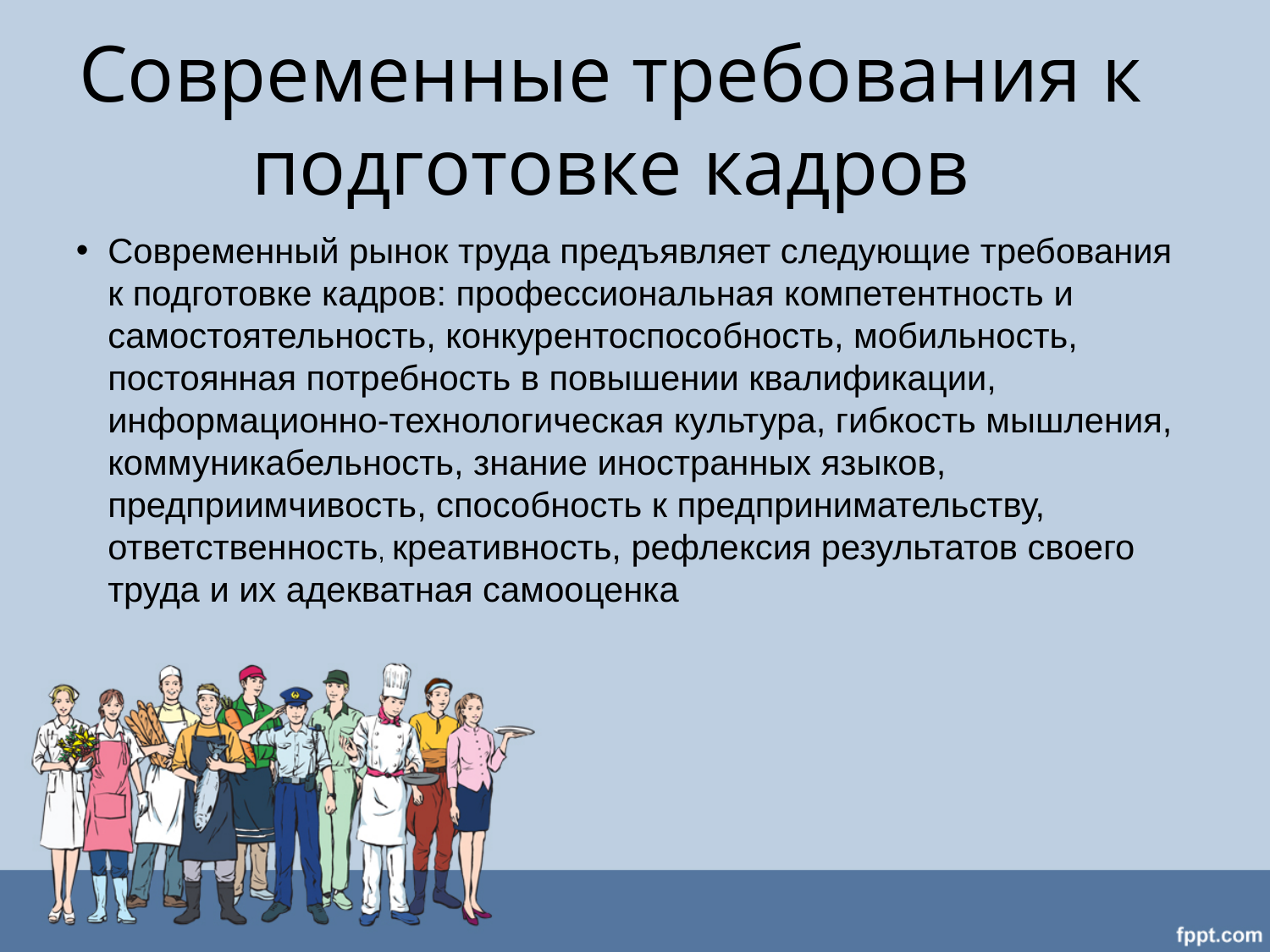

# Современные требования к подготовке кадров
Современный рынок труда предъявляет следующие требования к подготовке кадров: профессиональная компетентность и самостоятельность, конкурентоспособность, мобильность, постоянная потребность в повышении квалификации, информационно-технологическая культура, гибкость мышления, коммуникабельность, знание иностранных языков, предприимчивость, способность к предпринимательству, ответственность, креативность, рефлексия результатов своего труда и их адекватная самооценка